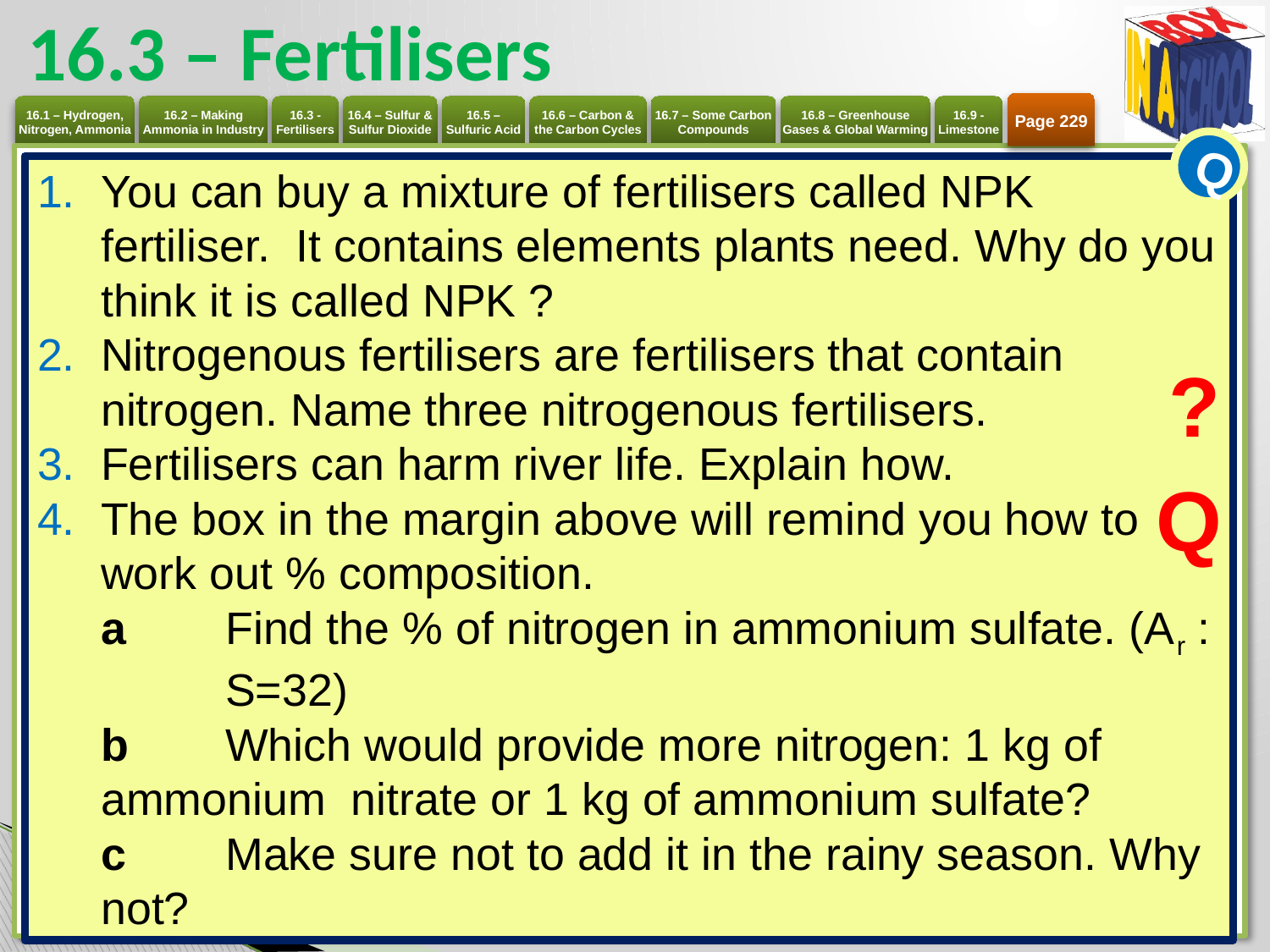

# 16.3 – Fertilisers
Page 229
Q
You can buy a mixture of fertilisers called NPK
fertiliser.  It contains elements plants need. Why do you think it is called NPK ?
Nitrogenous fertilisers are fertilisers that contain nitrogen. Name three nitrogenous fertilisers.
Fertilisers can harm river life. Explain how.
The box in the margin above will remind you how to work out % composition.
a 	Find the % of nitrogen in ammonium sulfate. (Ar : 	S=32)
b 	Which would provide more nitrogen: 1 kg of 	ammonium  nitrate or 1 kg of ammonium sulfate?
c 	Make sure not to add it in the rainy season. Why not?
?
Q